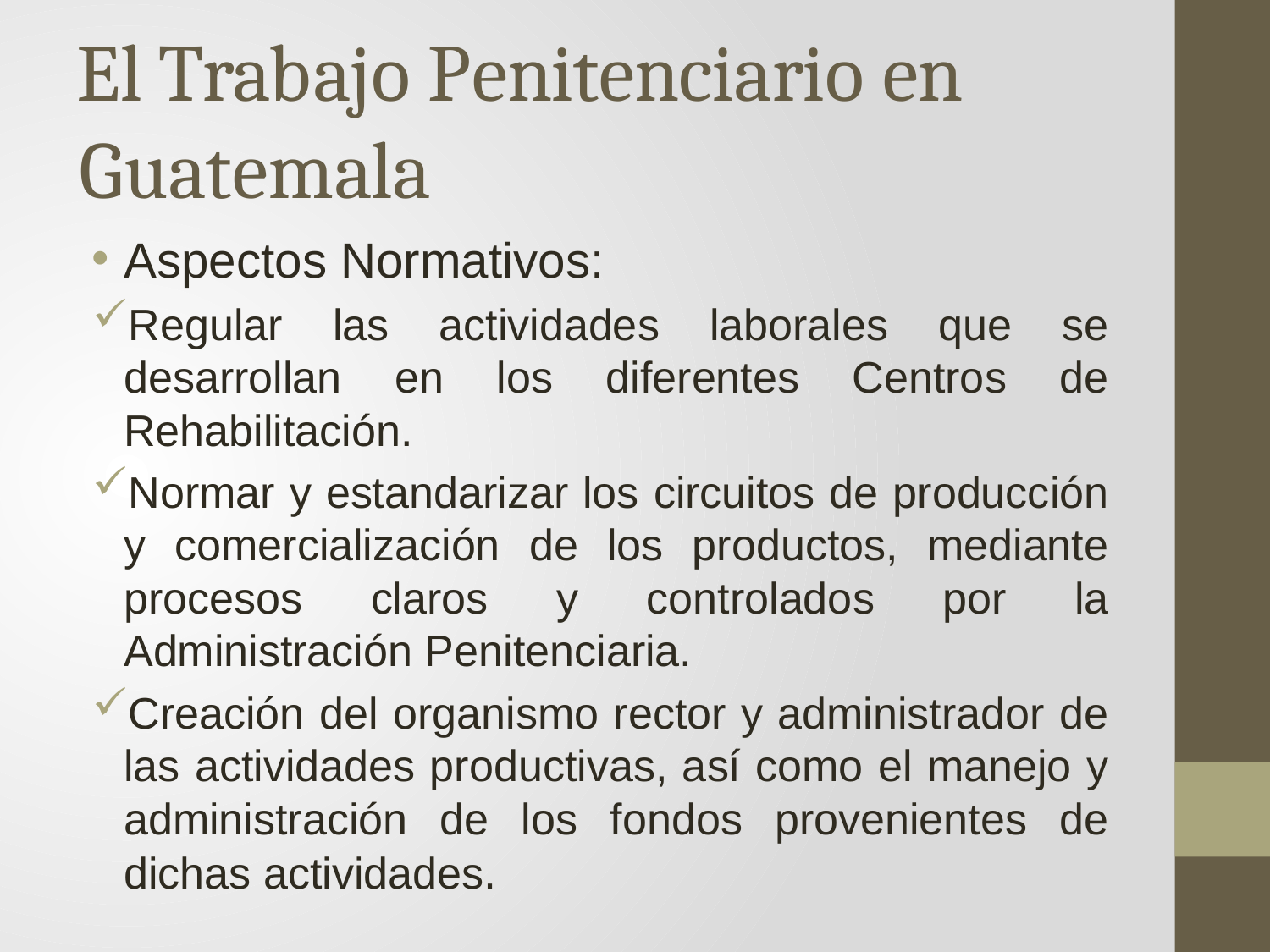

# El Trabajo Penitenciario en Guatemala
Aspectos Normativos:
Regular las actividades laborales que se desarrollan en los diferentes Centros de Rehabilitación.
Normar y estandarizar los circuitos de producción y comercialización de los productos, mediante procesos claros y controlados por la Administración Penitenciaria.
Creación del organismo rector y administrador de las actividades productivas, así como el manejo y administración de los fondos provenientes de dichas actividades.